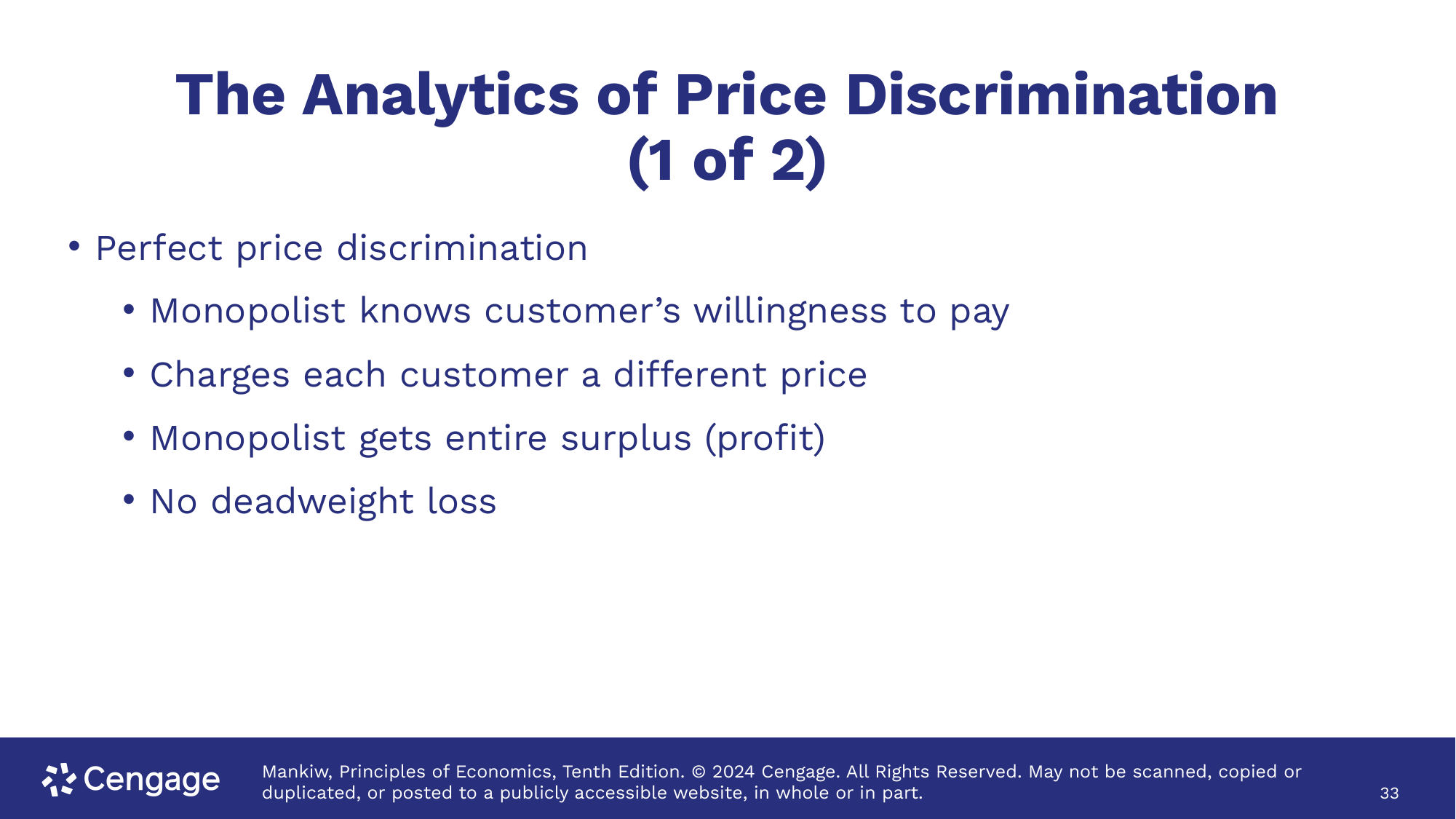

# The Analytics of Price Discrimination (1 of 2)
Perfect price discrimination
Monopolist knows customer’s willingness to pay
Charges each customer a different price
Monopolist gets entire surplus (profit)
No deadweight loss